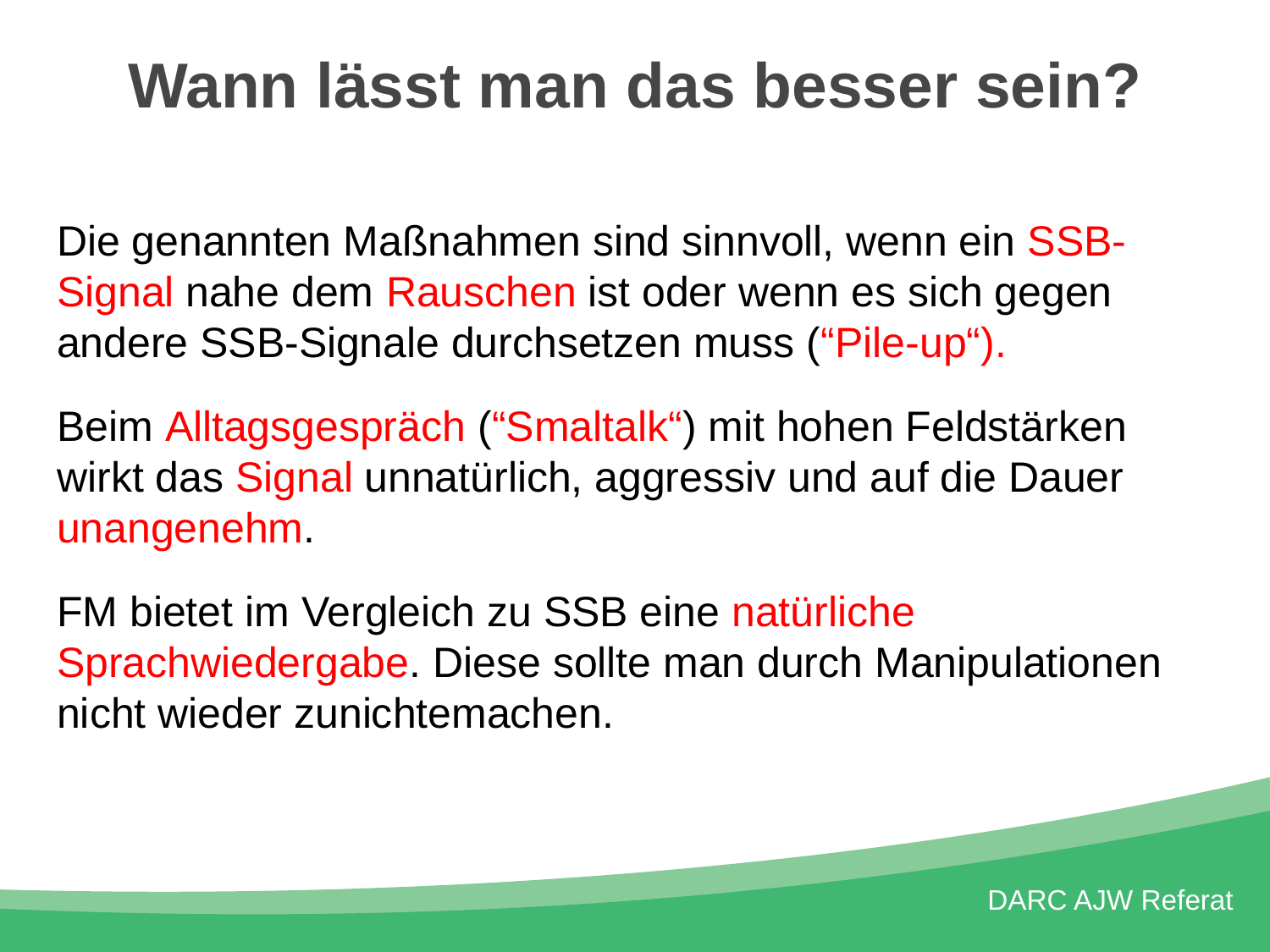

# Wann lässt man das besser sein?
Die genannten Maßnahmen sind sinnvoll, wenn ein SSB-Signal nahe dem Rauschen ist oder wenn es sich gegen andere SSB-Signale durchsetzen muss (“Pile-up“).

Beim Alltagsgespräch (“Smaltalk“) mit hohen Feldstärken wirkt das Signal unnatürlich, aggressiv und auf die Dauer unangenehm.

FM bietet im Vergleich zu SSB eine natürliche Sprachwiedergabe. Diese sollte man durch Manipulationen nicht wieder zunichtemachen.